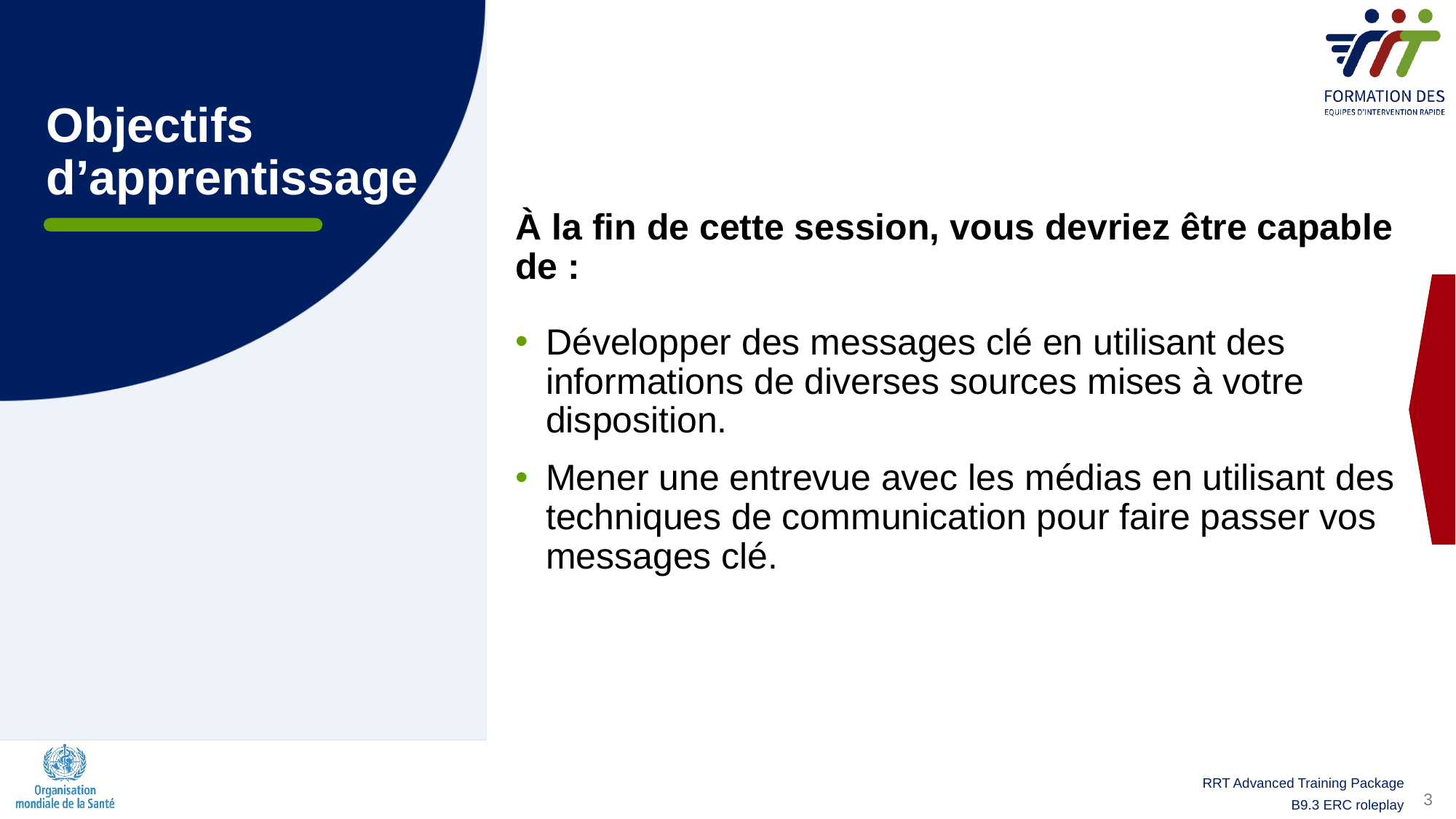

À la fin de cette session, vous devriez être capable de :
Développer des messages clé en utilisant des informations de diverses sources mises à votre disposition.
Mener une entrevue avec les médias en utilisant des techniques de communication pour faire passer vos messages clé.
Objectifs d’apprentissage